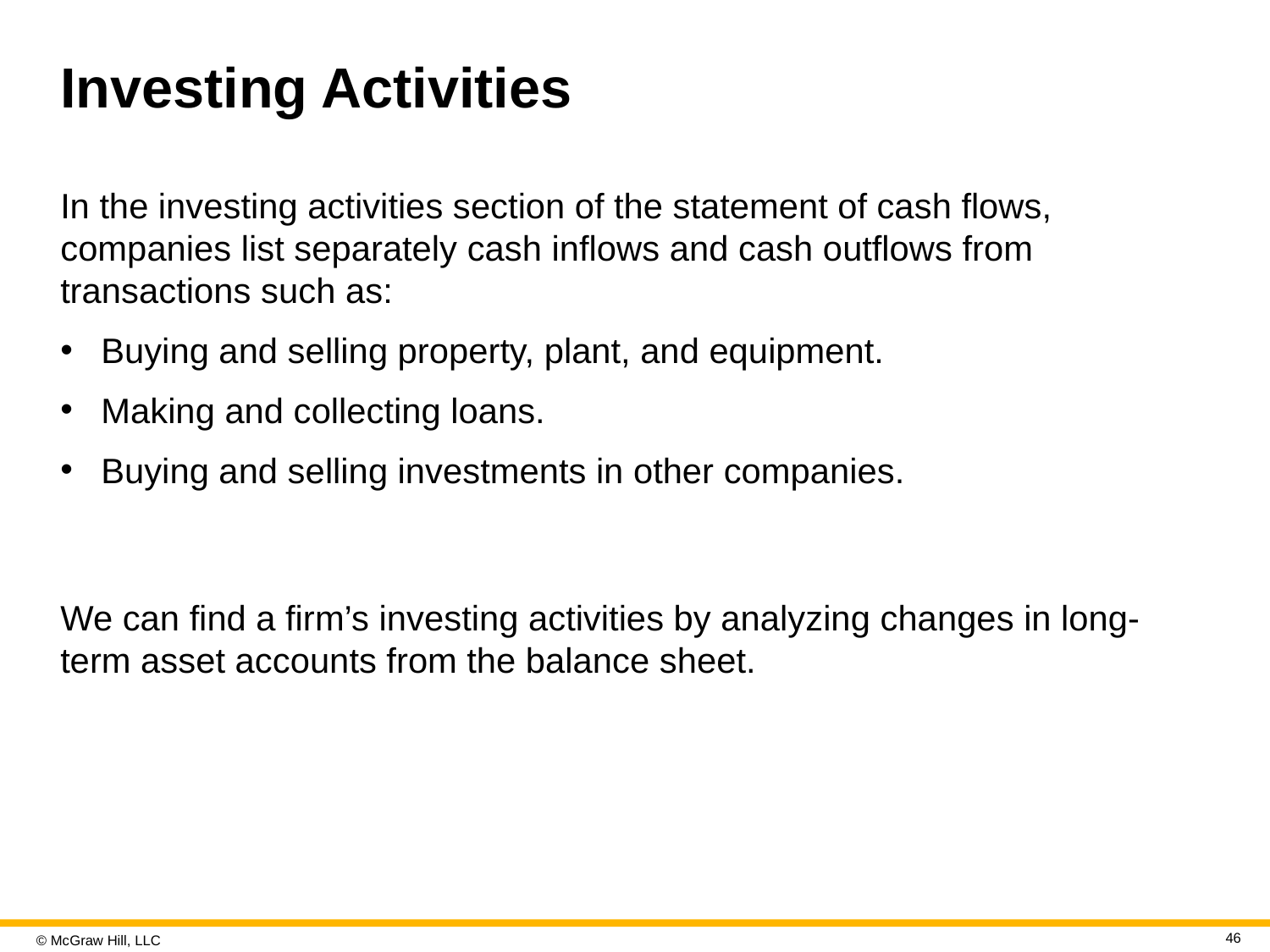

# Investing Activities
In the investing activities section of the statement of cash flows, companies list separately cash inflows and cash outflows from transactions such as:
Buying and selling property, plant, and equipment.
Making and collecting loans.
Buying and selling investments in other companies.
We can find a firm’s investing activities by analyzing changes in long-term asset accounts from the balance sheet.
46